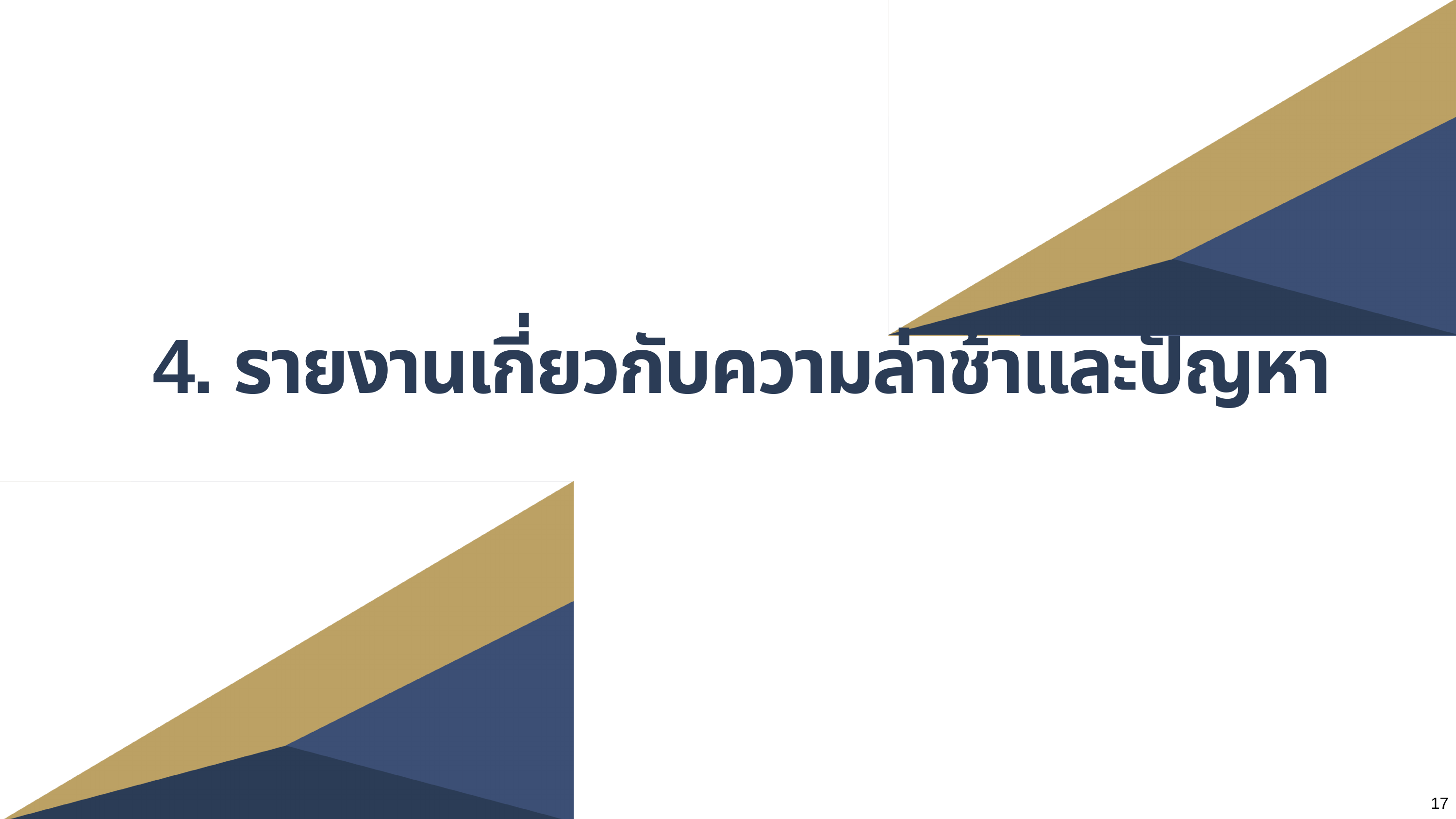

4. รายงานเกี่ยวกับความล่าช้าและปัญหา
17